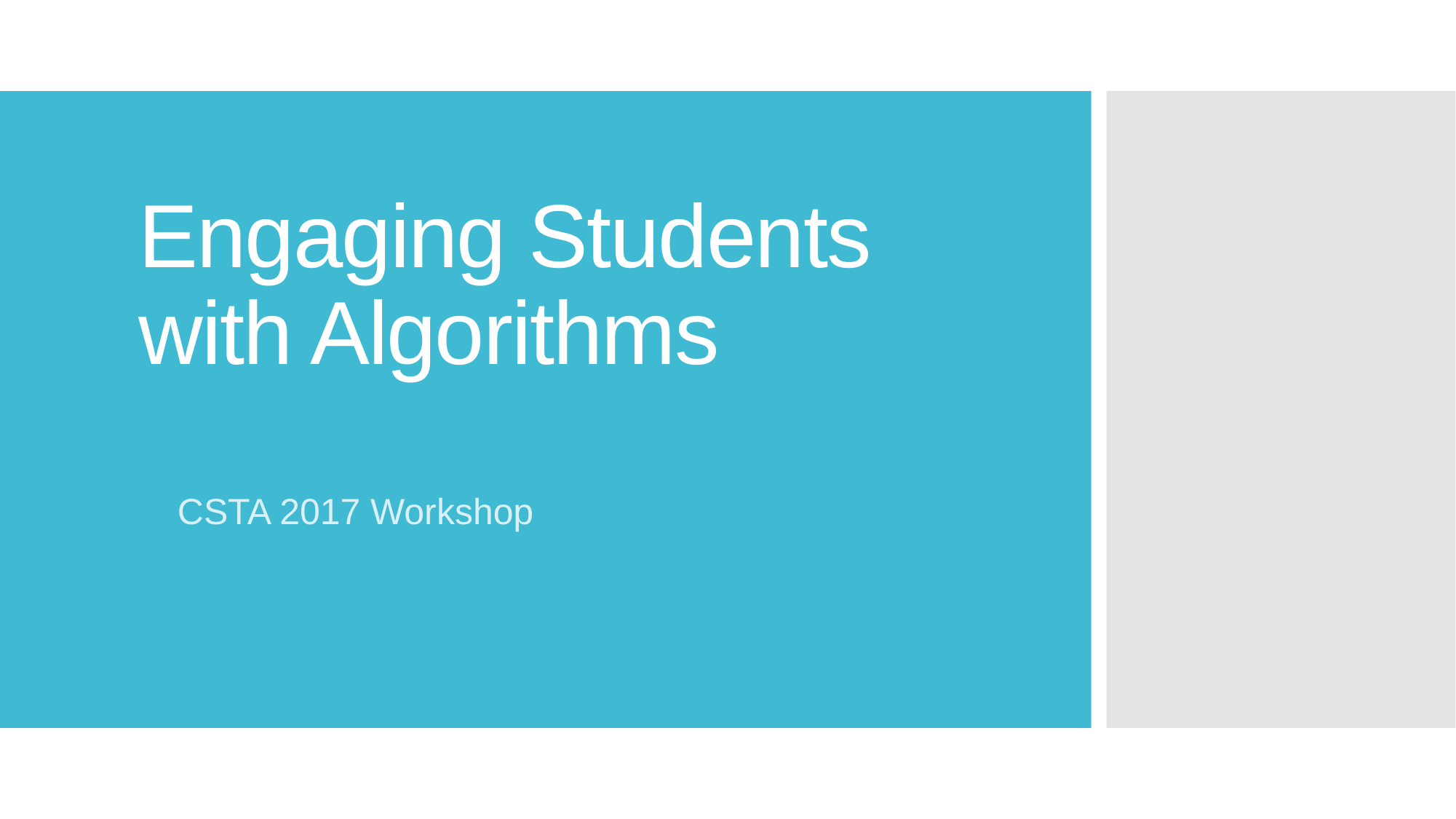

# Engaging Students with Algorithms
CSTA 2017 Workshop